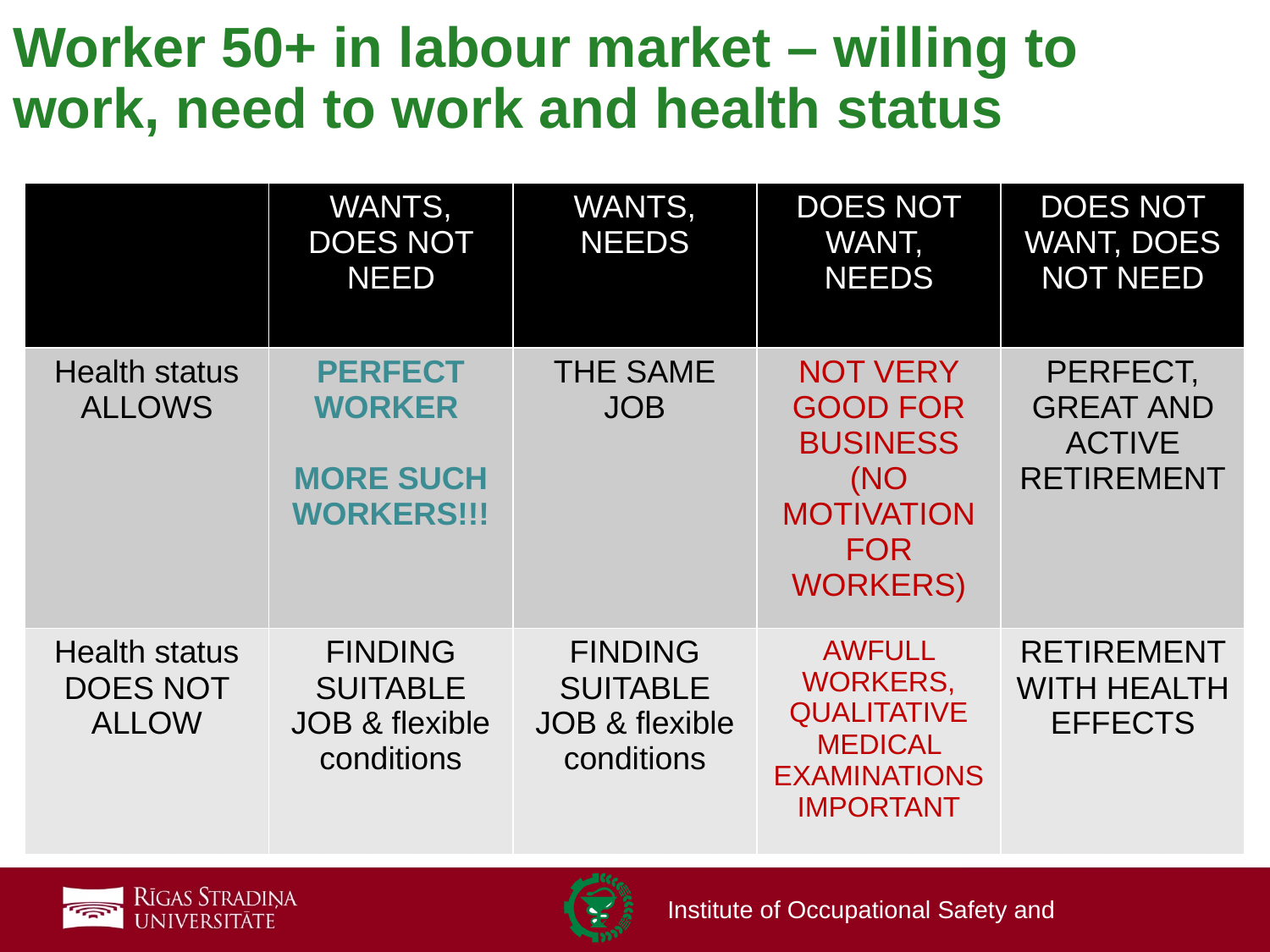

# Worker 50+ in labour market – willing to work, need to work and health status
|  | WANTS, DOES NOT NEED | WANTS, NEEDS | DOES NOT WANT, NEEDS | DOES NOT WANT, DOES NOT NEED |
| --- | --- | --- | --- | --- |
| Health status ALLOWS | PERFECT WORKER MORE SUCH WORKERS!!! | THE SAME JOB | NOT VERY GOOD FOR BUSINESS (NO MOTIVATION FOR WORKERS) | PERFECT, GREAT AND ACTIVE RETIREMENT |
| Health status DOES NOT ALLOW | FINDING SUITABLE JOB & flexible conditions | FINDING SUITABLE JOB & flexible conditions | AWFULL WORKERS, QUALITATIVE MEDICAL EXAMINATIONS IMPORTANT | RETIREMENT WITH HEALTH EFFECTS |